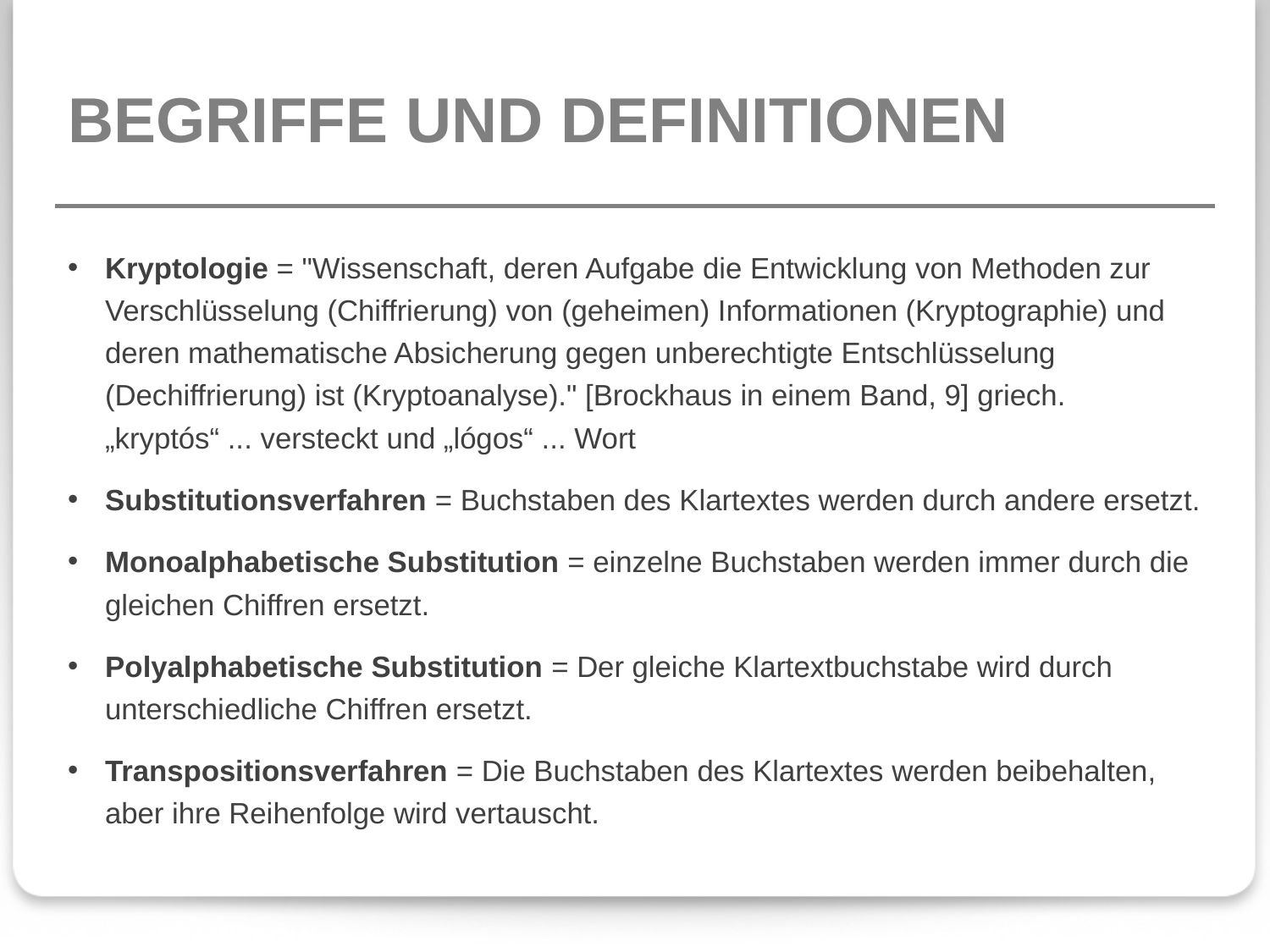

# BEGRIFFE UND DEFINITIONEN
Kryptologie = "Wissenschaft, deren Aufgabe die Entwicklung von Methoden zur Verschlüsselung (Chiffrierung) von (geheimen) Informationen (Kryptographie) und deren mathematische Absicherung gegen unberechtigte Entschlüsselung (Dechiffrierung) ist (Kryptoanalyse)." [Brockhaus in einem Band, 9] griech. „kryptós“ ... versteckt und „lógos“ ... Wort
Substitutionsverfahren = Buchstaben des Klartextes werden durch andere ersetzt.
Monoalphabetische Substitution = einzelne Buchstaben werden immer durch die gleichen Chiffren ersetzt.
Polyalphabetische Substitution = Der gleiche Klartextbuchstabe wird durch unterschiedliche Chiffren ersetzt.
Transpositionsverfahren = Die Buchstaben des Klartextes werden beibehalten, aber ihre Reihenfolge wird vertauscht.